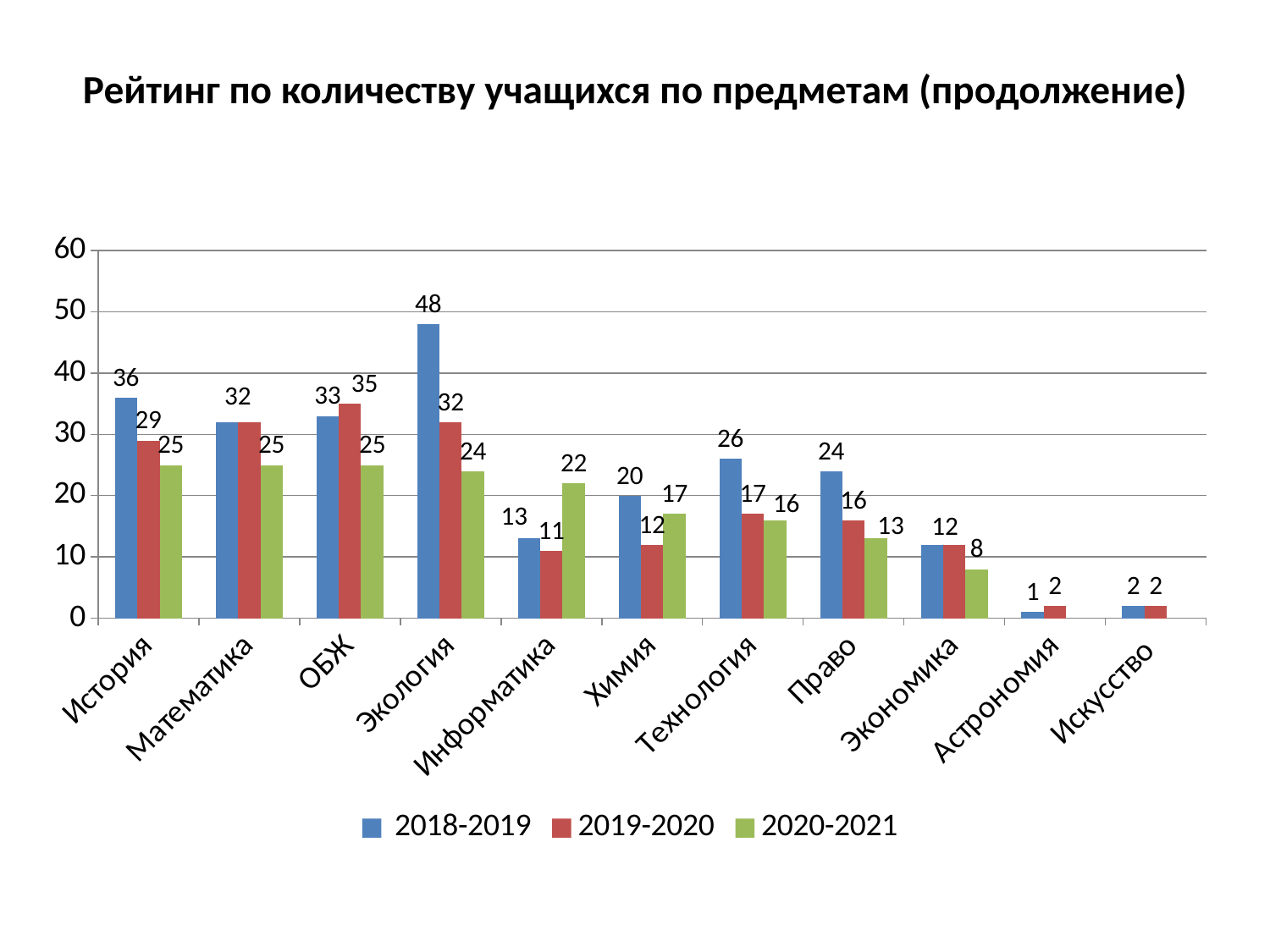

# Рейтинг по количеству учащихся по предметам (продолжение)

### Chart

| Category |  2018-2019 | 2019-2020 | 2020-2021 |
|---|---|---|---|
| История | 36.0 | 29.0 | 25.0 |
| Математика | 32.0 | 32.0 | 25.0 |
| ОБЖ | 33.0 | 35.0 | 25.0 |
| Экология | 48.0 | 32.0 | 24.0 |
| Информатика | 13.0 | 11.0 | 22.0 |
| Химия | 20.0 | 12.0 | 17.0 |
| Технология | 26.0 | 17.0 | 16.0 |
| Право | 24.0 | 16.0 | 13.0 |
| Экономика | 12.0 | 12.0 | 8.0 |
| Астрономия | 1.0 | 2.0 | None |
| Искусство  | 2.0 | 2.0 | None |